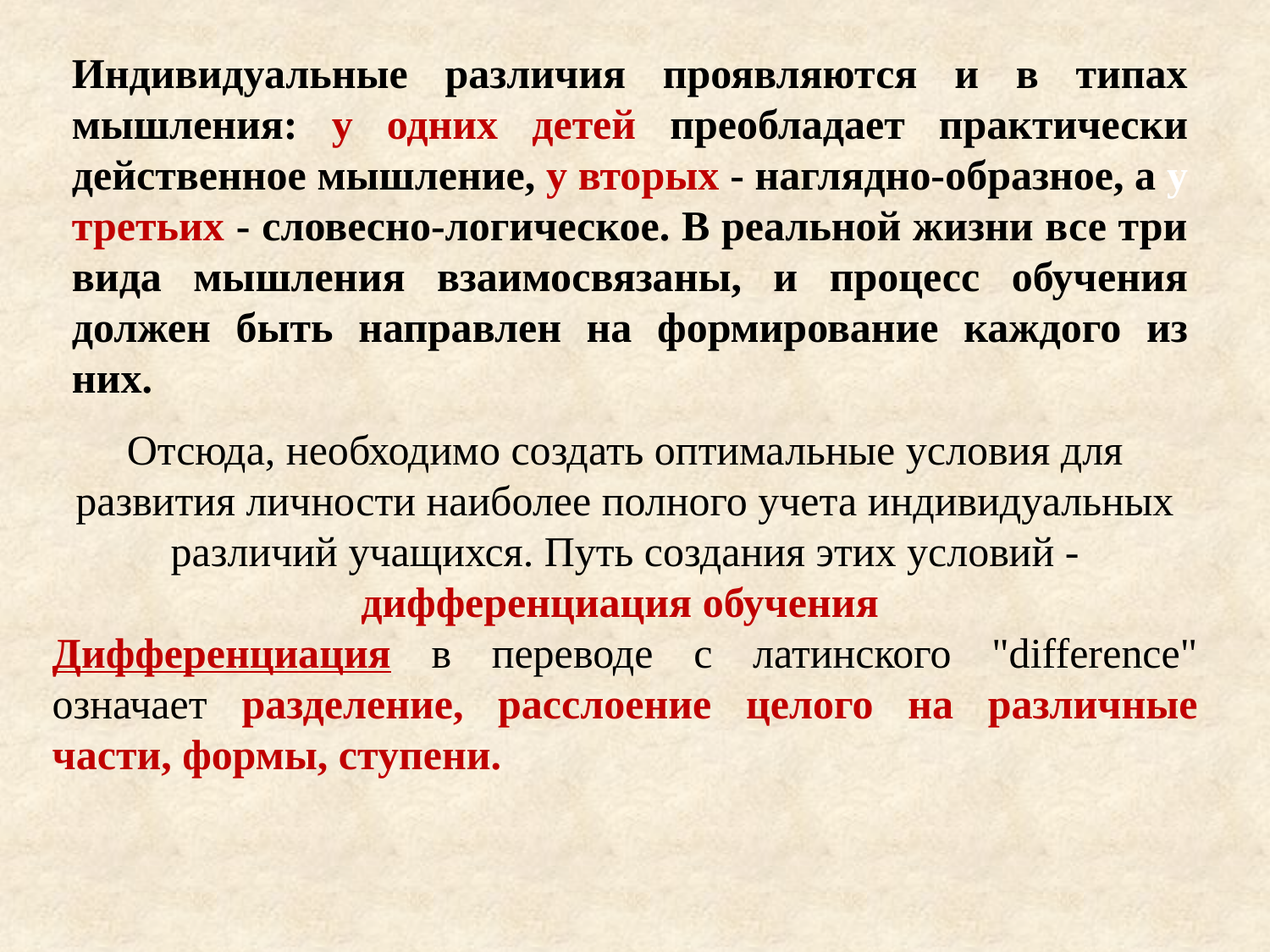

Индивидуальные различия проявляются и в типах мышления: у одних детей преобладает практически действенное мышление, у вторых - наглядно-образное, а у третьих - словесно-логическое. В реальной жизни все три вида мышления взаимосвязаны, и процесс обучения должен быть направлен на формирование каждого из них.
Отсюда, необходимо создать оптимальные условия для развития личности наиболее полного учета индивидуальных различий учащихся. Путь создания этих условий - дифференциация обучения
Дифференциация в переводе с латинского "difference" означает разделение, расслоение целого на различные части, формы, ступени.